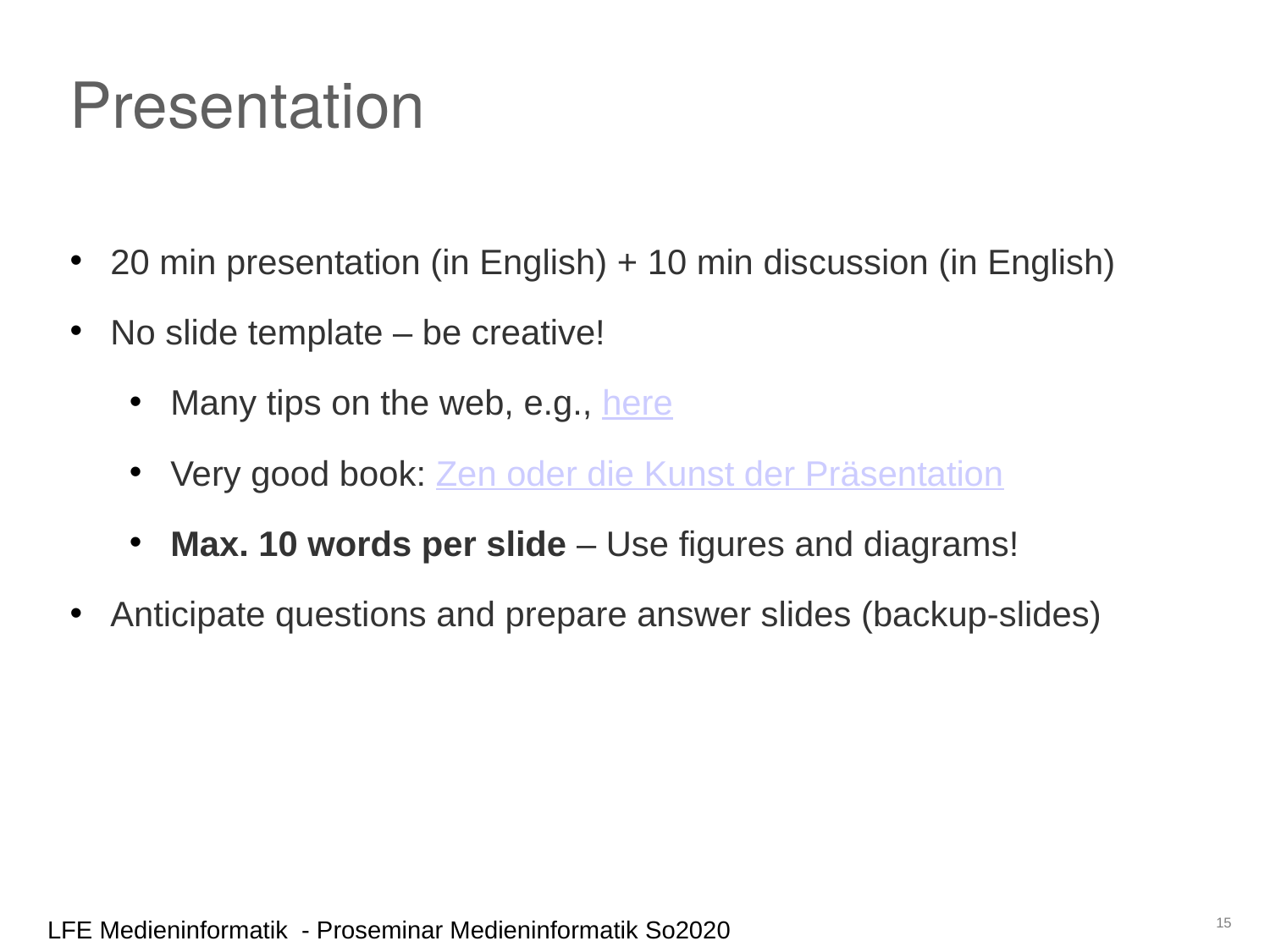

Presentation
20 min presentation (in English) + 10 min discussion (in English)
No slide template – be creative!
Many tips on the web, e.g., here
Very good book: Zen oder die Kunst der Präsentation
Max. 10 words per slide – Use figures and diagrams!
Anticipate questions and prepare answer slides (backup-slides)
15